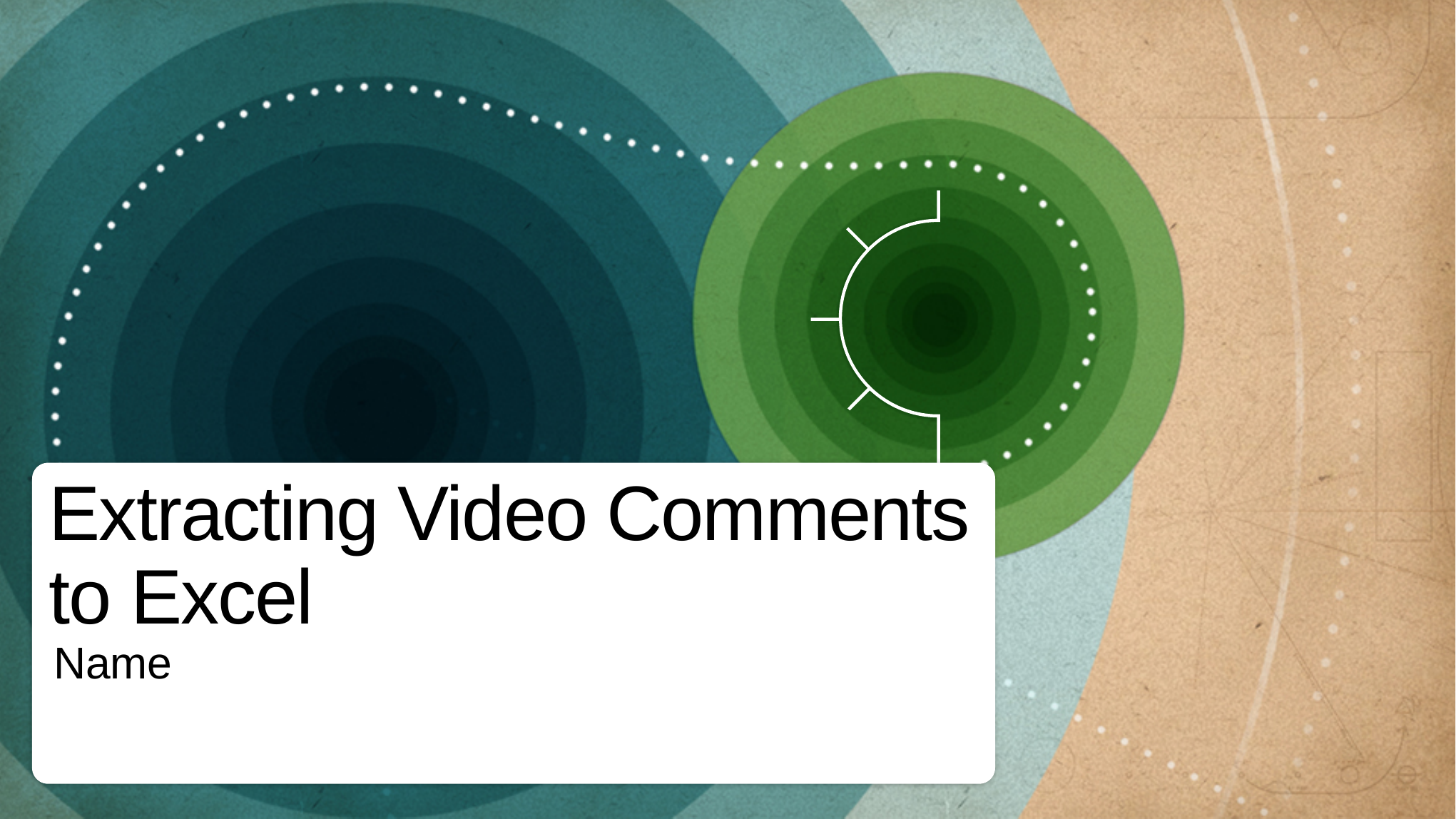

# Extracting Video Comments to Excel
Name